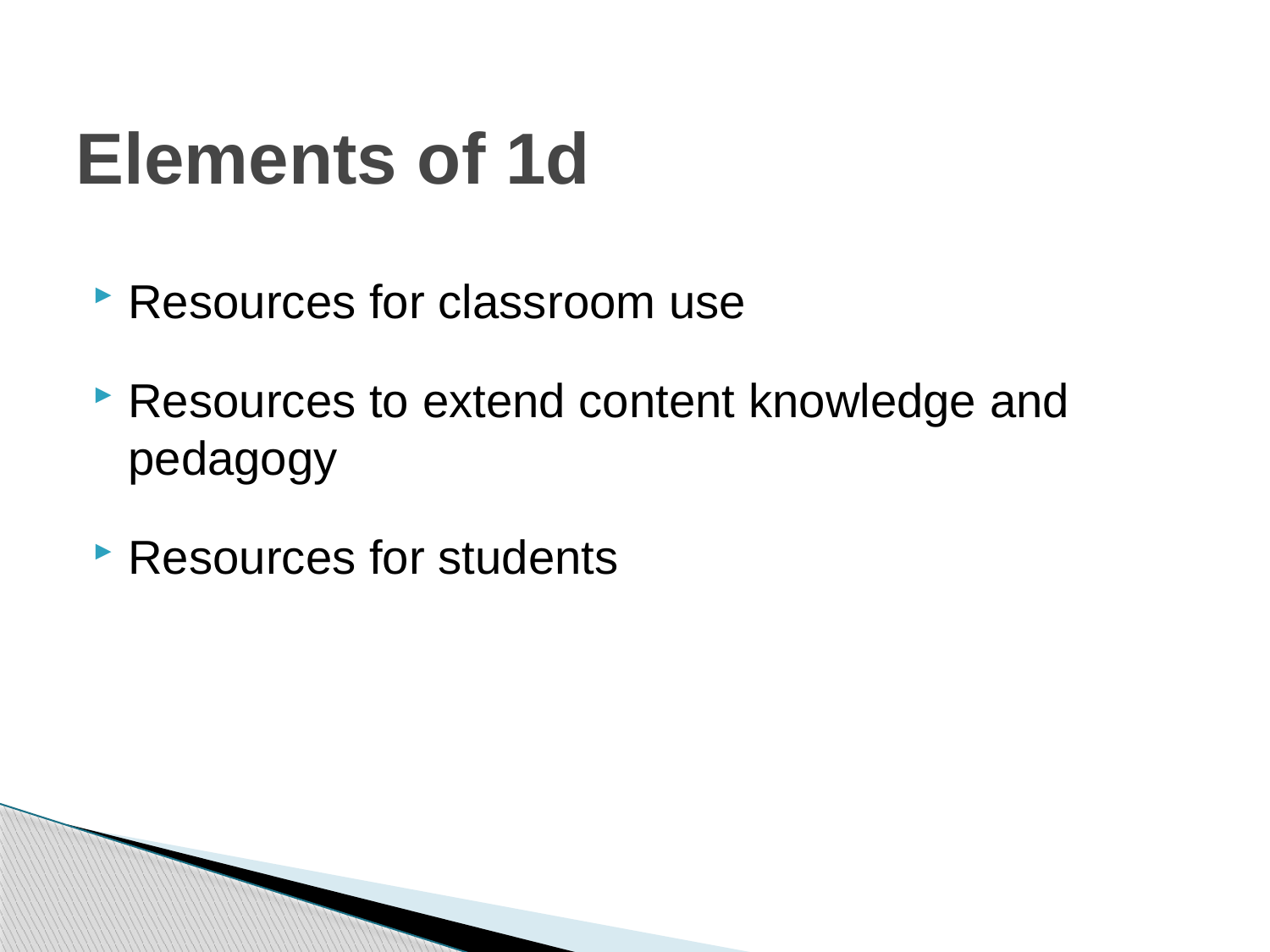

Elements of 1d
Resources for classroom use
Resources to extend content knowledge and pedagogy
Resources for students